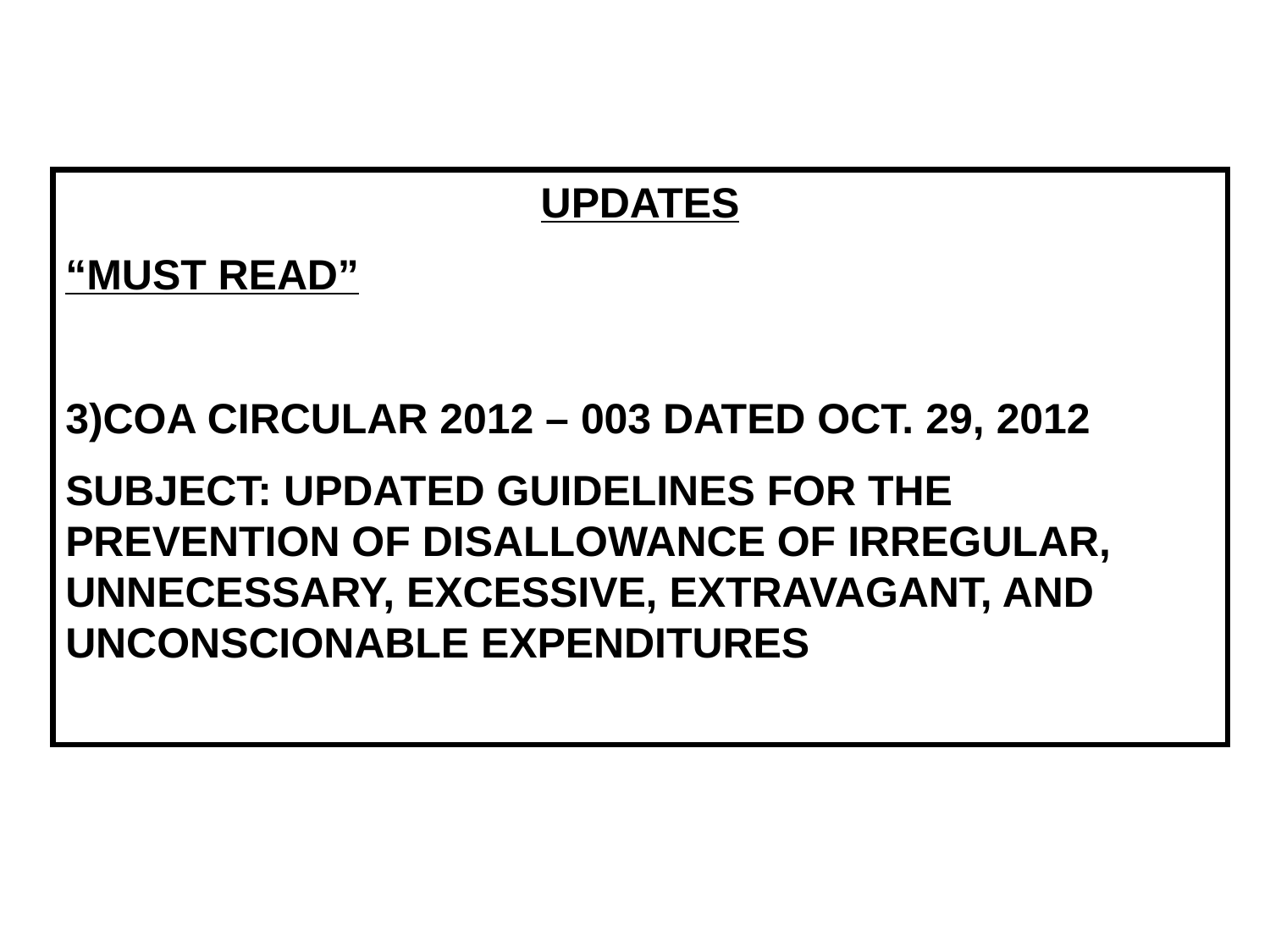

UPDATES
“MUST READ”

3)COA CIRCULAR 2012 – 003 DATED OCT. 29, 2012
SUBJECT: UPDATED GUIDELINES FOR THE PREVENTION OF DISALLOWANCE OF IRREGULAR, UNNECESSARY, EXCESSIVE, EXTRAVAGANT, AND UNCONSCIONABLE EXPENDITURES